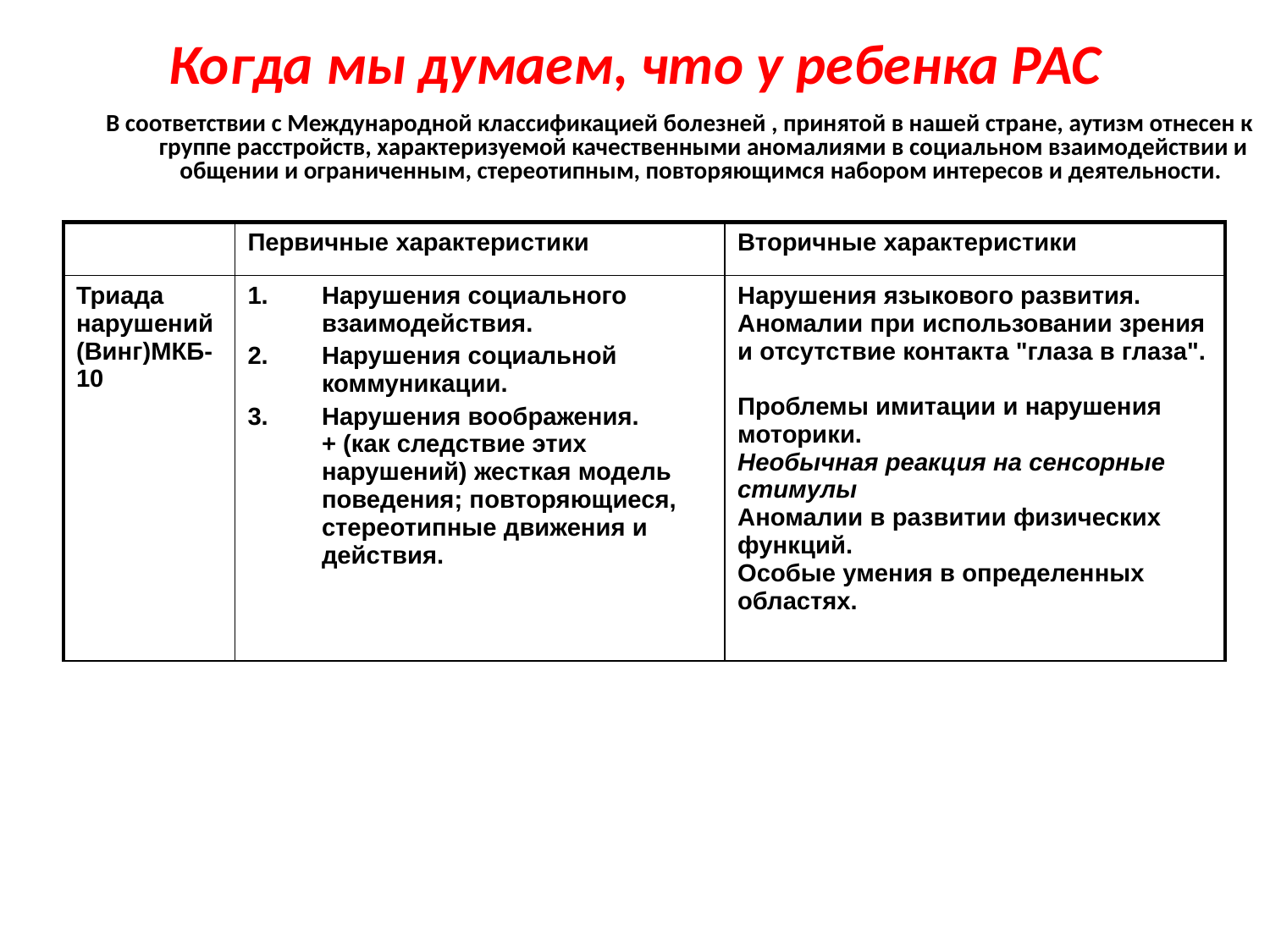

# Когда мы думаем, что у ребенка РАС
В соответствии с Международной классификацией болезней , принятой в нашей стране, аутизм отнесен к группе расстройств, характеризуемой качественными аномалиями в социальном взаимодействии и общении и ограниченным, стереотипным, повторяющимся набором интересов и деятельности.

|  | Первичные характеристики | Вторичные характеристики |
| --- | --- | --- |
| Триада нарушений (Винг)МКБ-10 | Нарушения социального взаимодействия. Нарушения социальной коммуникации. Нарушения воображения. + (как следствие этих нарушений) жесткая модель поведения; повторяющиеся, стереотипные движения и действия. | Нарушения языкового развития. Аномалии при использовании зрения и отсутствие контакта "глаза в глаза". Проблемы имитации и нарушения моторики. Необычная реакция на сенсорные стимулы Аномалии в развитии физических функций. Особые умения в определенных областях. |